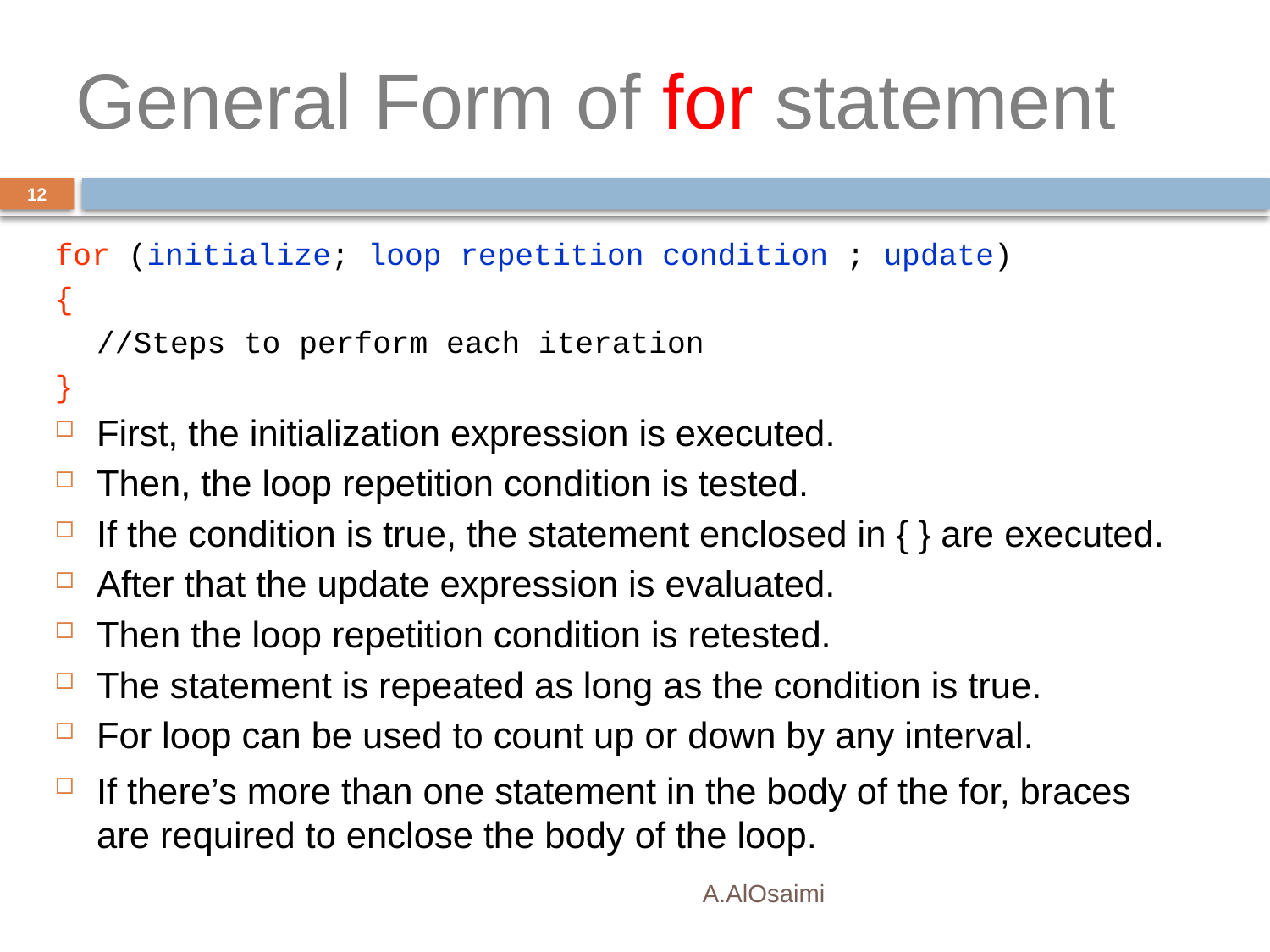

# General Form of for statement
12
for (initialize; loop repetition condition ; update)
{
	//Steps to perform each iteration
}
First, the initialization expression is executed.
Then, the loop repetition condition is tested.
If the condition is true, the statement enclosed in { } are executed.
After that the update expression is evaluated.
Then the loop repetition condition is retested.
The statement is repeated as long as the condition is true.
For loop can be used to count up or down by any interval.
If there’s more than one statement in the body of the for, braces are required to enclose the body of the loop.

A.AlOsaimi